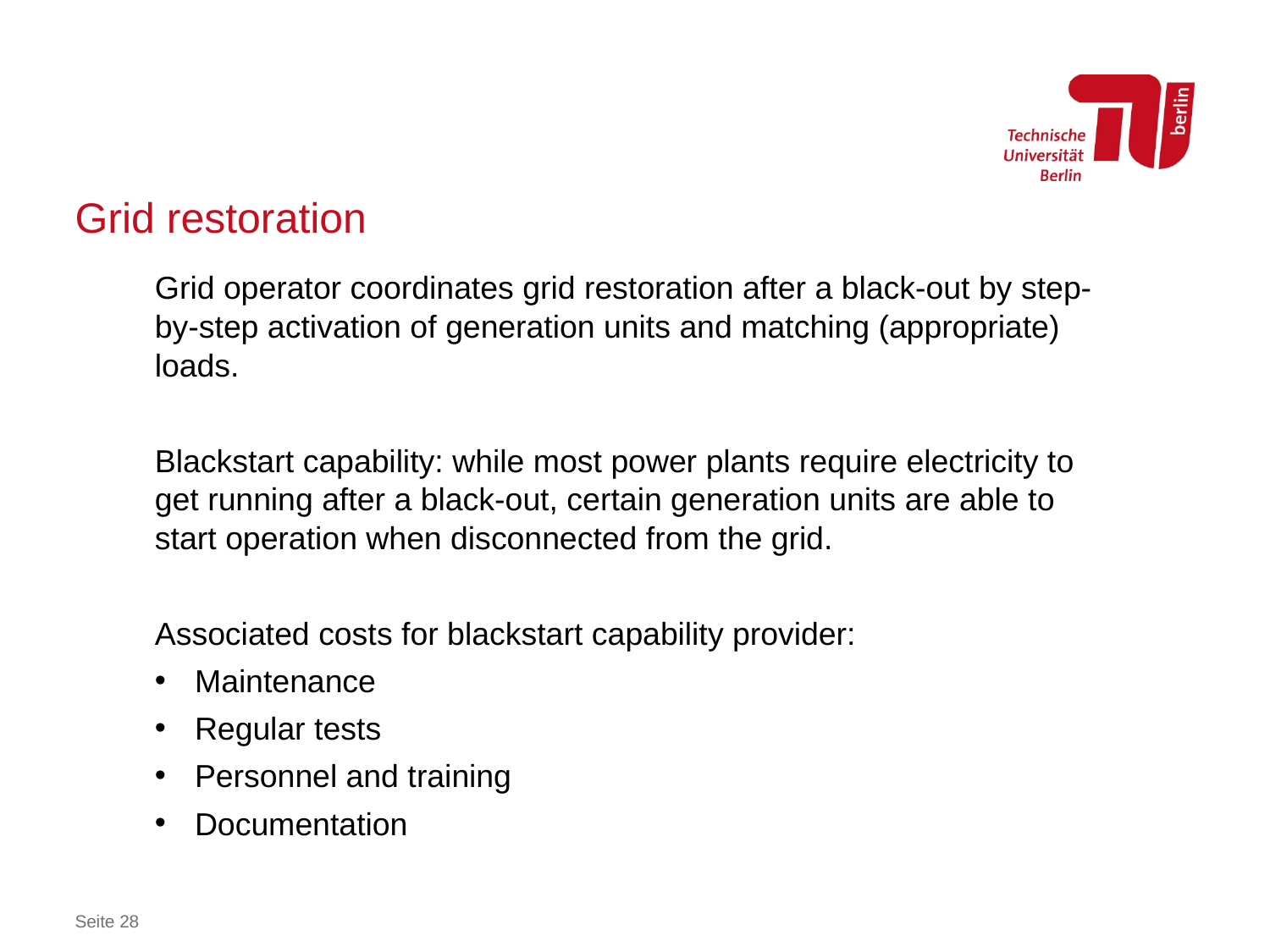

# Grid restoration
Grid operator coordinates grid restoration after a black-out by step-by-step activation of generation units and matching (appropriate) loads.

Blackstart capability: while most power plants require electricity to get running after a black-out, certain generation units are able to start operation when disconnected from the grid.

Associated costs for blackstart capability provider:
Maintenance
Regular tests
Personnel and training
Documentation

Seite 28